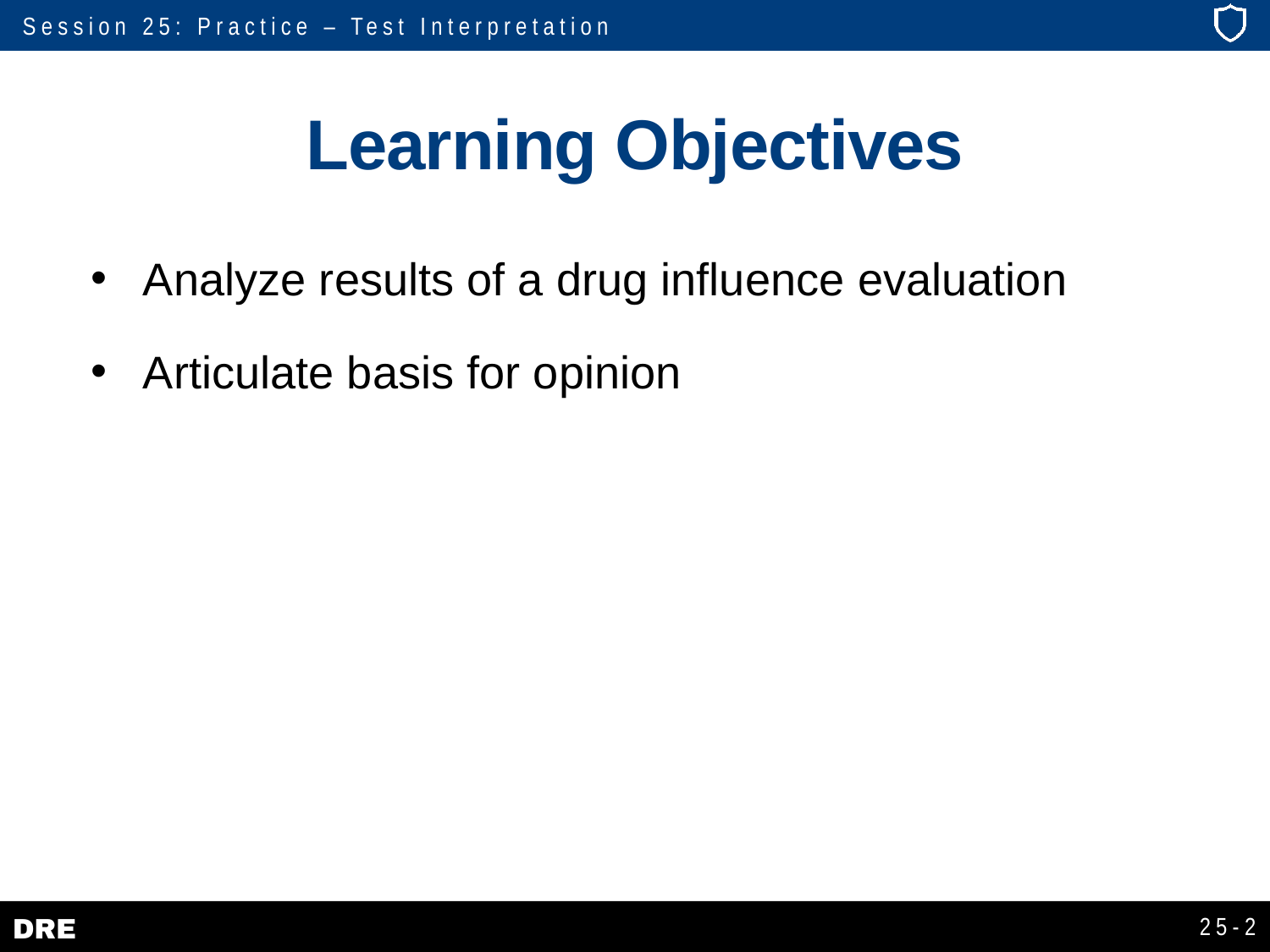

# Learning Objectives
Analyze results of a drug influence evaluation
Articulate basis for opinion
25-2